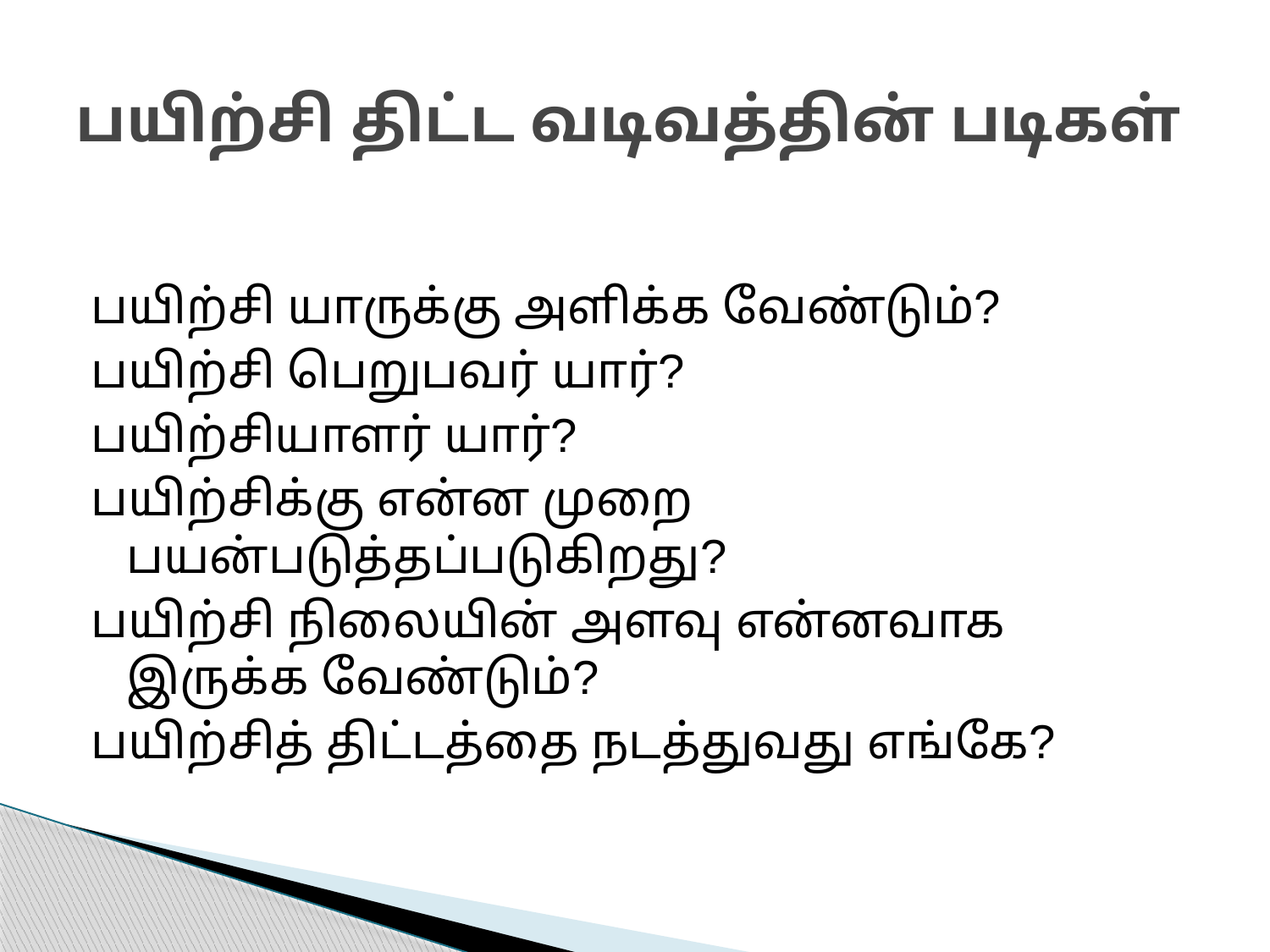

# பயிற்சி திட்ட வடிவத்தின் படிகள்

பயிற்சி யாருக்கு அளிக்க வேண்டும்?
பயிற்சி பெறுபவர் யார்?
பயிற்சியாளர் யார்?
பயிற்சிக்கு என்ன முறை பயன்படுத்தப்படுகிறது?
பயிற்சி நிலையின் அளவு என்னவாக இருக்க வேண்டும்?
பயிற்சித் திட்டத்தை நடத்துவது எங்கே?